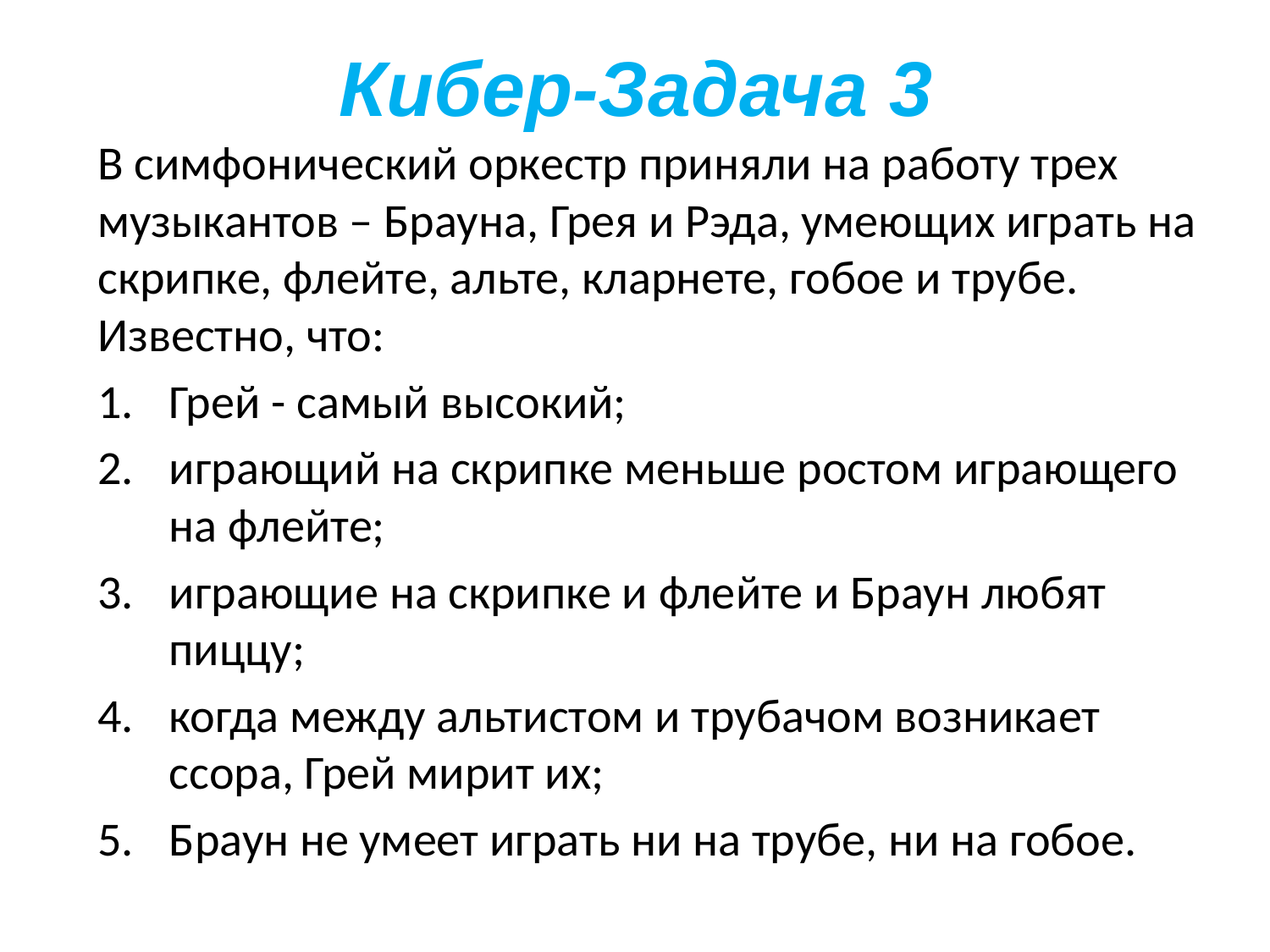

# Кибер-Задача 3
В симфонический оркестр приняли на работу трех музыкантов – Брауна, Грея и Рэда, умеющих играть на скрипке, флейте, альте, кларнете, гобое и трубе. Известно, что:
Грей - самый высокий;
играющий на скрипке меньше ростом играющего на флейте;
играющие на скрипке и флейте и Браун любят пиццу;
когда между альтистом и трубачом возникает ссора, Грей мирит их;
Браун не умеет играть ни на трубе, ни на гобое.